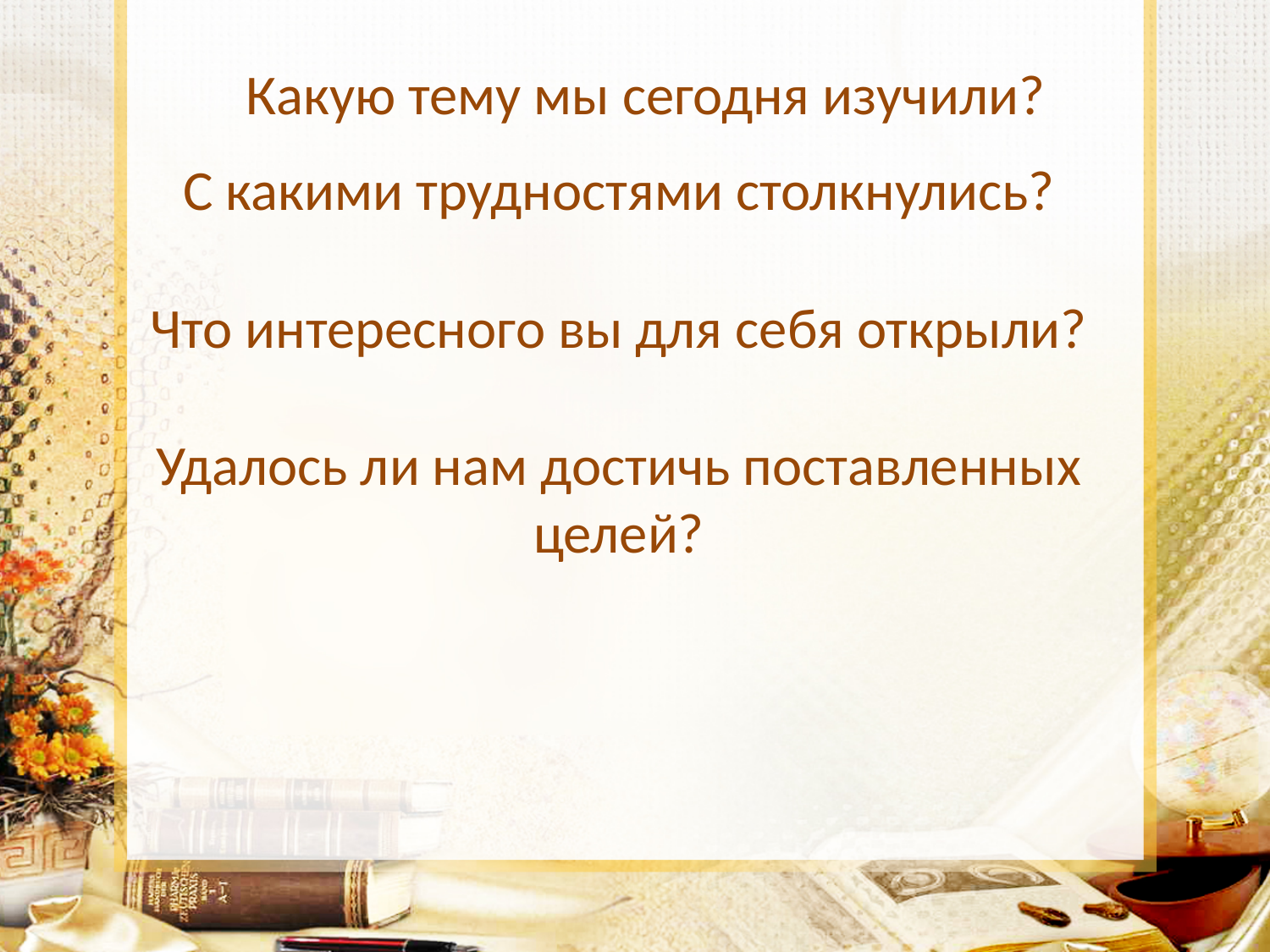

Какую тему мы сегодня изучили?
С какими трудностями столкнулись?
Что интересного вы для себя открыли?
Удалось ли нам достичь поставленных целей?